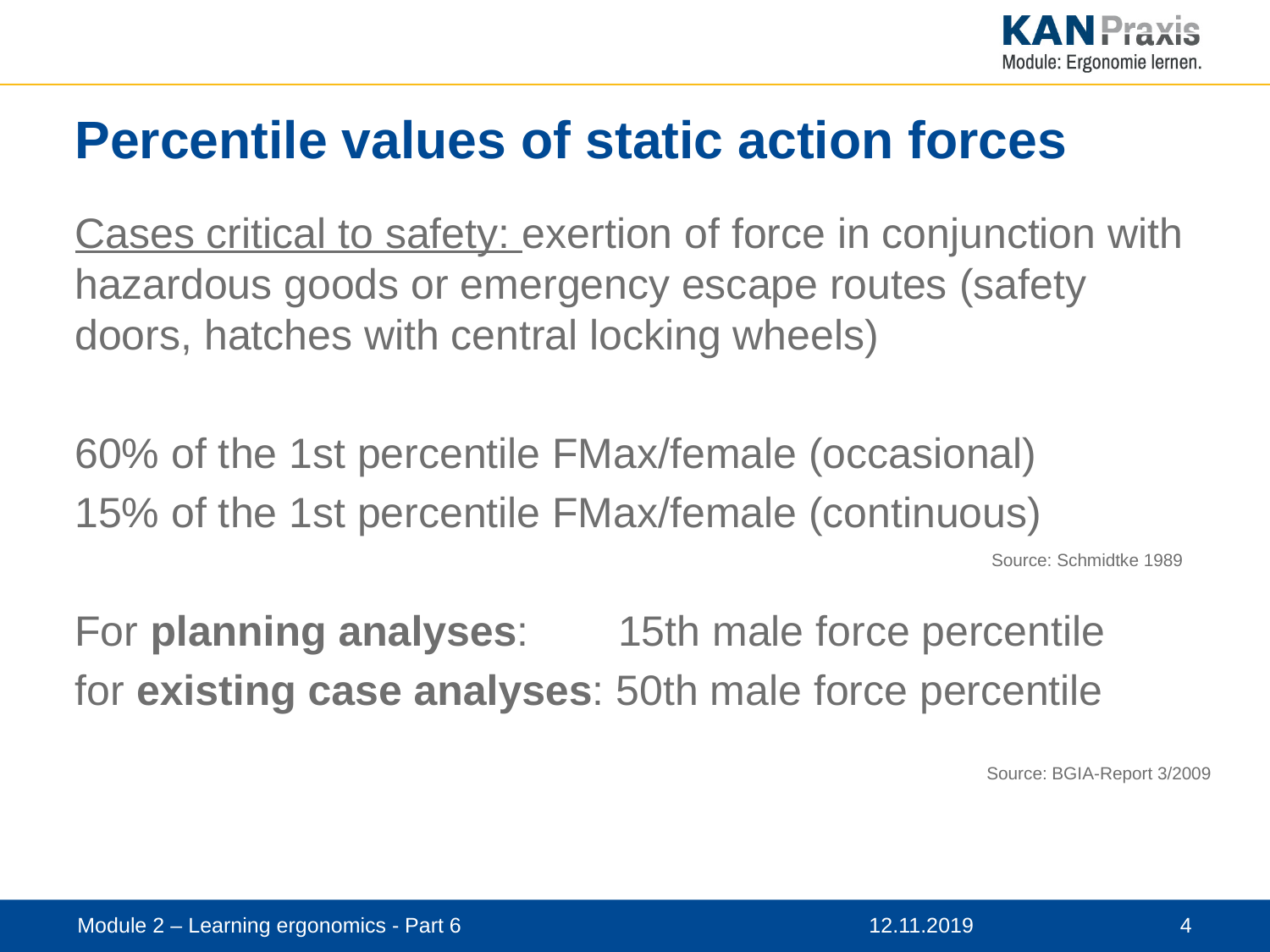

# Percentile values of static action forces
Cases critical to safety: exertion of force in conjunction with hazardous goods or emergency escape routes (safety doors, hatches with central locking wheels)

60% of the 1st percentile FMax/female (occasional)
15% of the 1st percentile FMax/female (continuous)

For planning analyses: 	   15th male force percentile
for existing case analyses: 50th male force percentile
Source: Schmidtke 1989
Source: BGIA-Report 3/2009
Module 2 – Learning ergonomics - Part 6
12.11.2019
 4